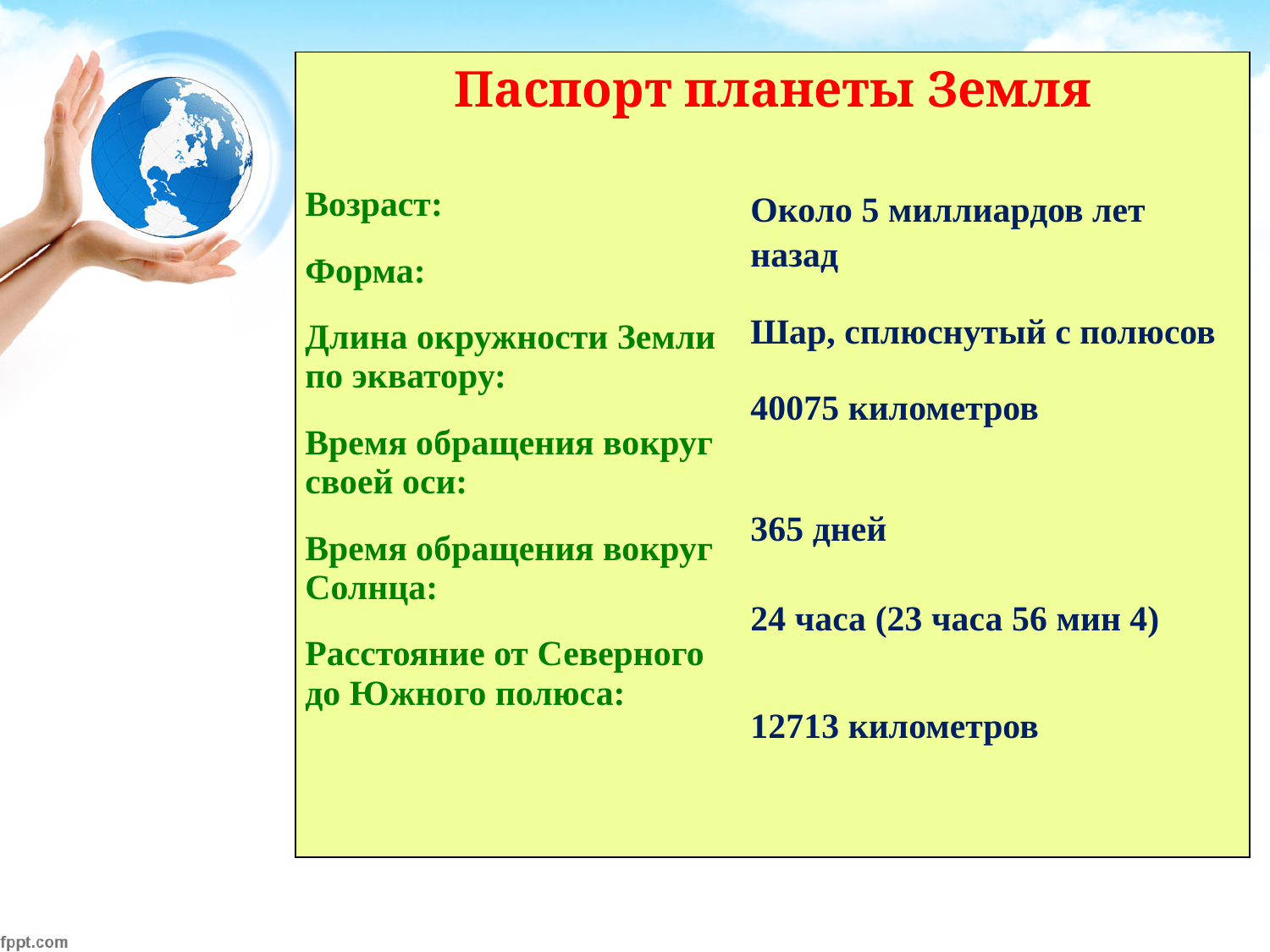

| Паспорт планеты Земля |  |
| --- | --- |
| Возраст: Форма: Длина окружности Земли по экватору: Время обращения вокруг своей оси: Время обращения вокруг Солнца: Расстояние от Северного до Южного полюса: | Около 5 миллиардов лет назад Шар, сплюснутый с полюсов 40075 километров 365 дней 24 часа (23 часа 56 мин 4) 12713 километров |